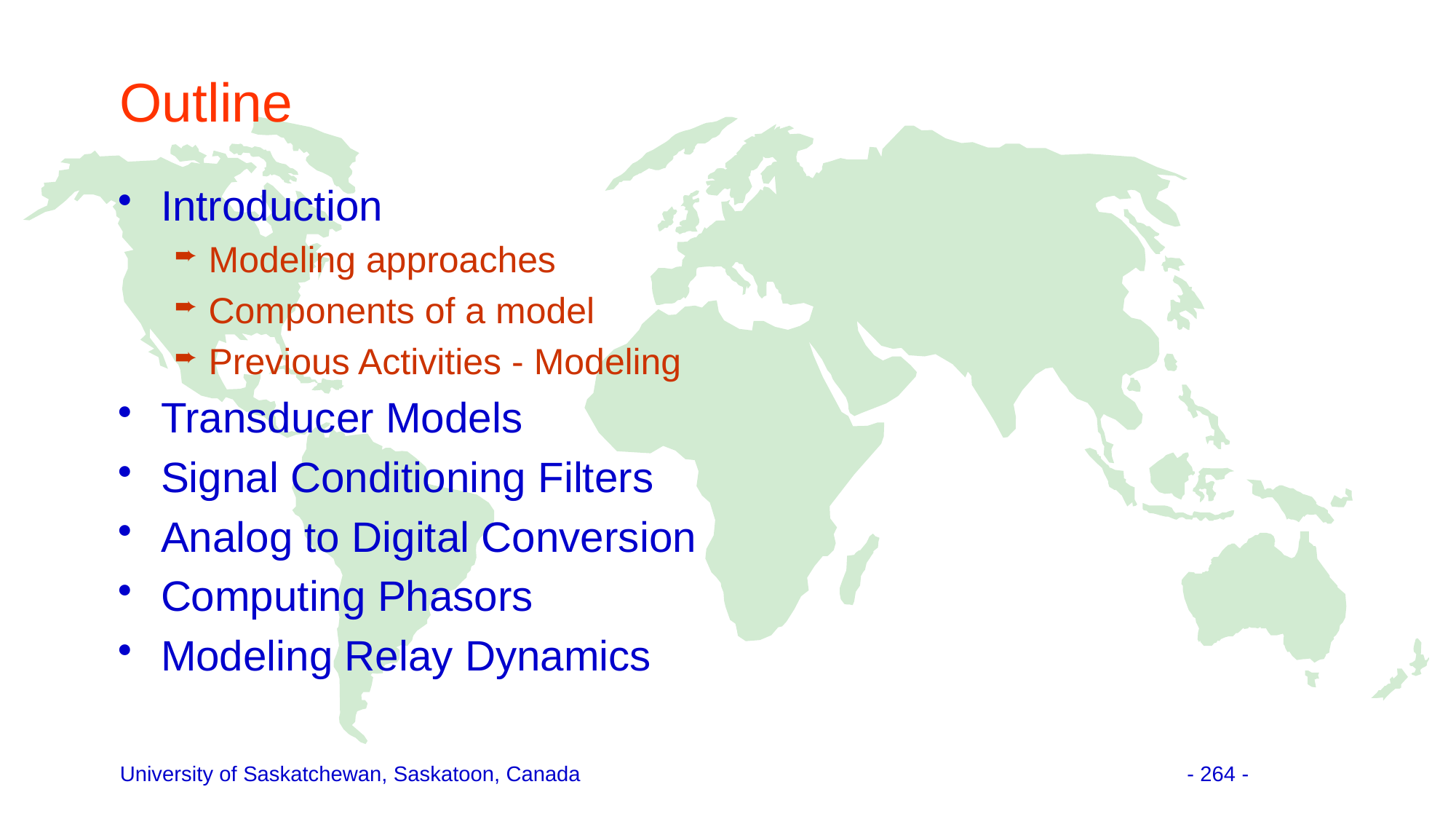

# Outline
Introduction
Modeling approaches
Components of a model
Previous Activities - Modeling
Transducer Models
Signal Conditioning Filters
Analog to Digital Conversion
Computing Phasors
Modeling Relay Dynamics